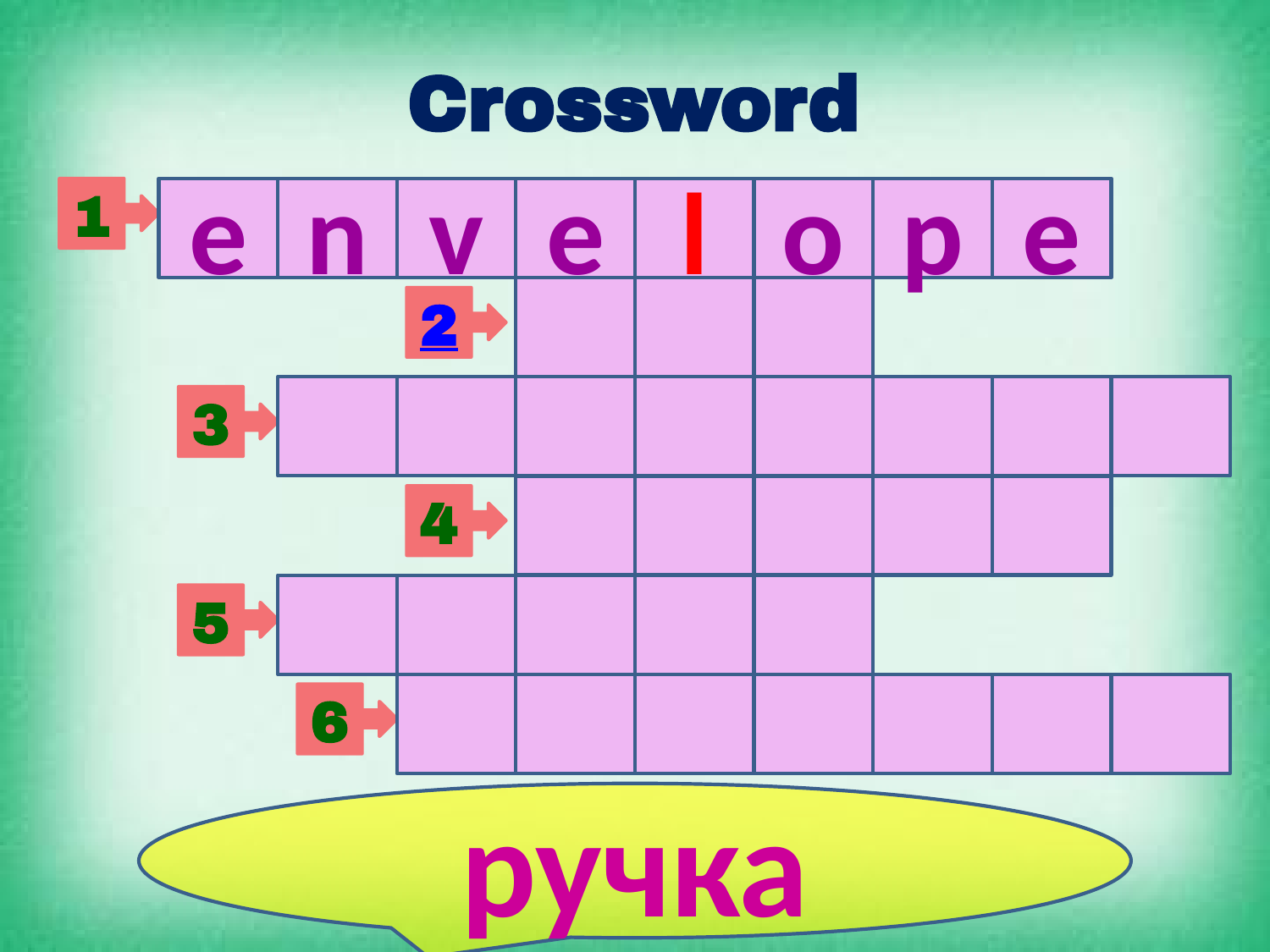

# Crossword
1
e
n
v
e
l
o
p
e

2

3

4

5

6
ручка